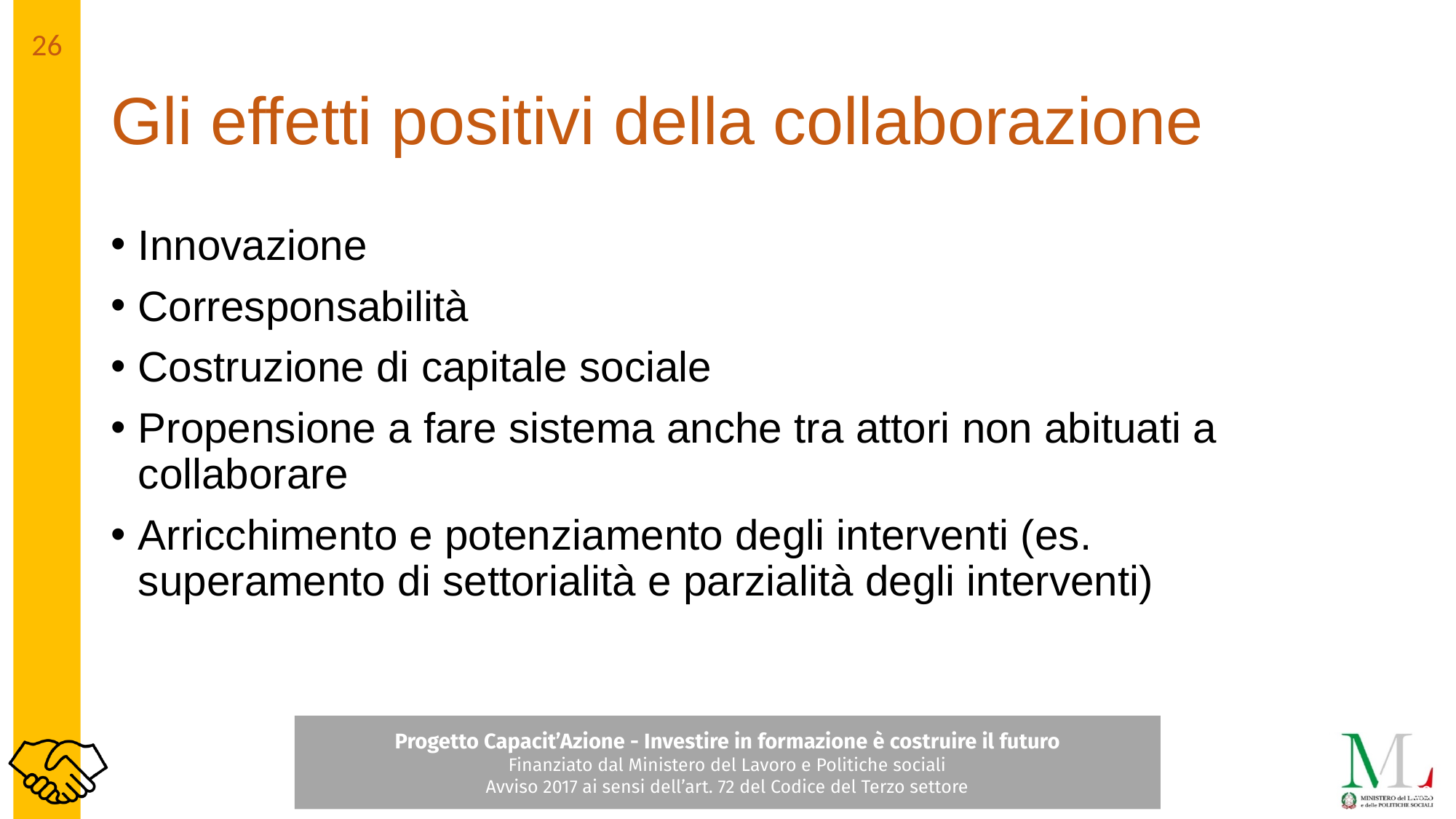

# Gli effetti positivi della collaborazione
Innovazione
Corresponsabilità
Costruzione di capitale sociale
Propensione a fare sistema anche tra attori non abituati a collaborare
Arricchimento e potenziamento degli interventi (es. superamento di settorialità e parzialità degli interventi)
26